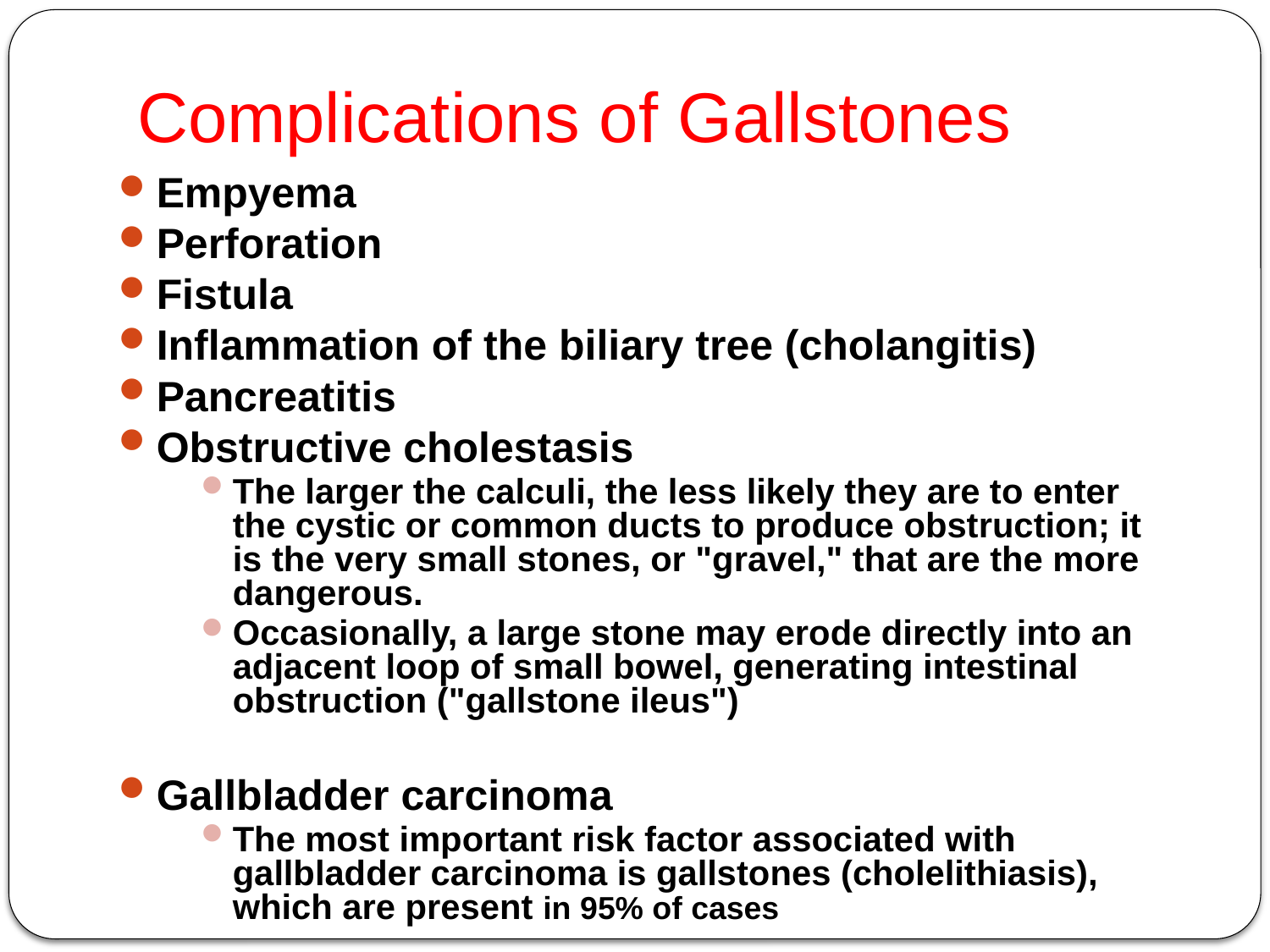

# Complications of Gallstones
Empyema
Perforation
Fistula
Inflammation of the biliary tree (cholangitis)
Pancreatitis
Obstructive cholestasis
The larger the calculi, the less likely they are to enter the cystic or common ducts to produce obstruction; it is the very small stones, or "gravel," that are the more dangerous.
Occasionally, a large stone may erode directly into an adjacent loop of small bowel, generating intestinal obstruction ("gallstone ileus")

Gallbladder carcinoma
The most important risk factor associated with gallbladder carcinoma is gallstones (cholelithiasis), which are present in 95% of cases